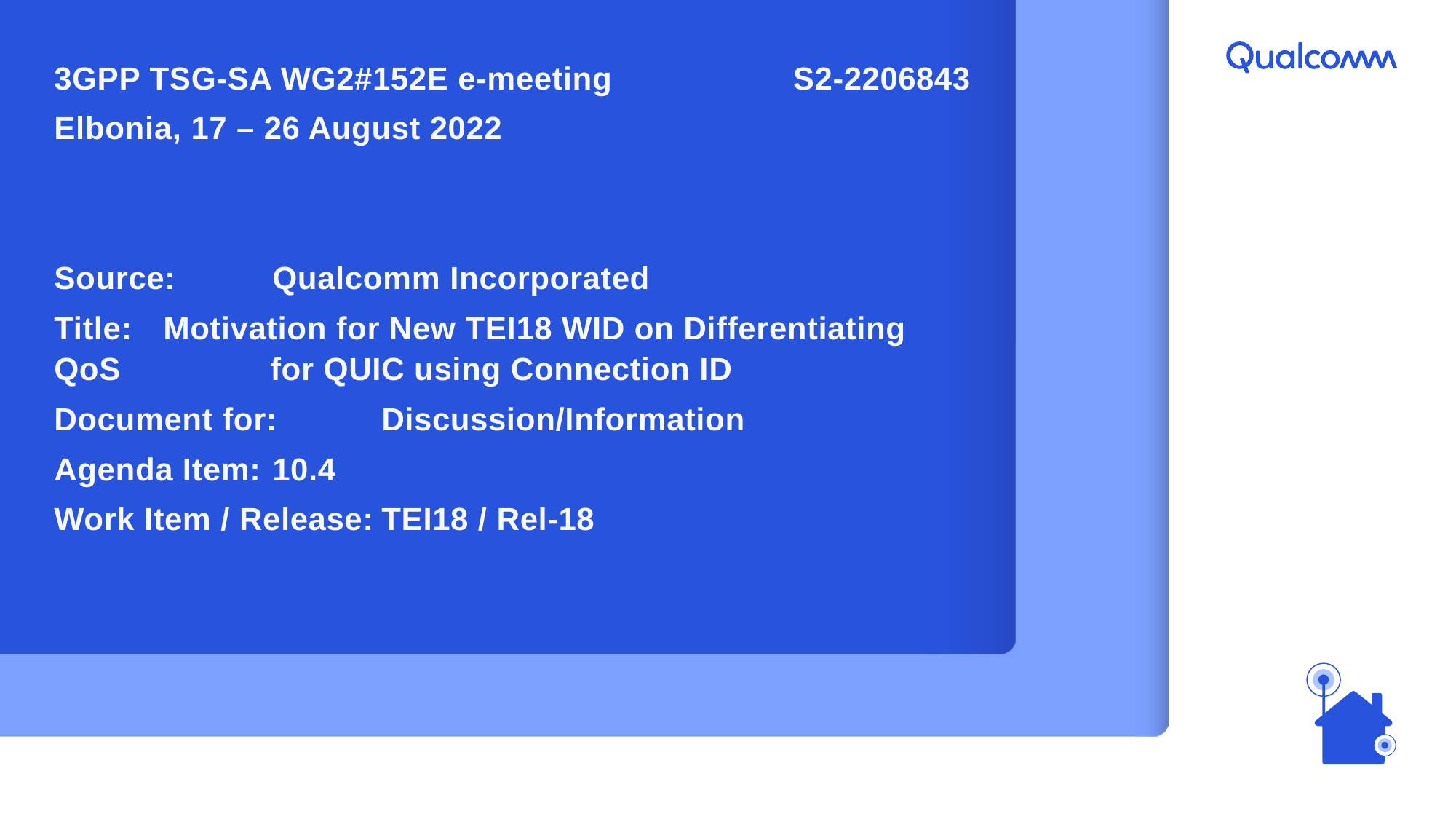

3GPP TSG-SA WG2#152E e-meeting	         S2-2206843
Elbonia, 17 – 26 August 2022

Source:	Qualcomm Incorporated
Title:	Motivation for New TEI18 WID on Differentiating QoS                for QUIC using Connection ID
Document for:	Discussion/Information
Agenda Item:	10.4
Work Item / Release:	TEI18 / Rel-18